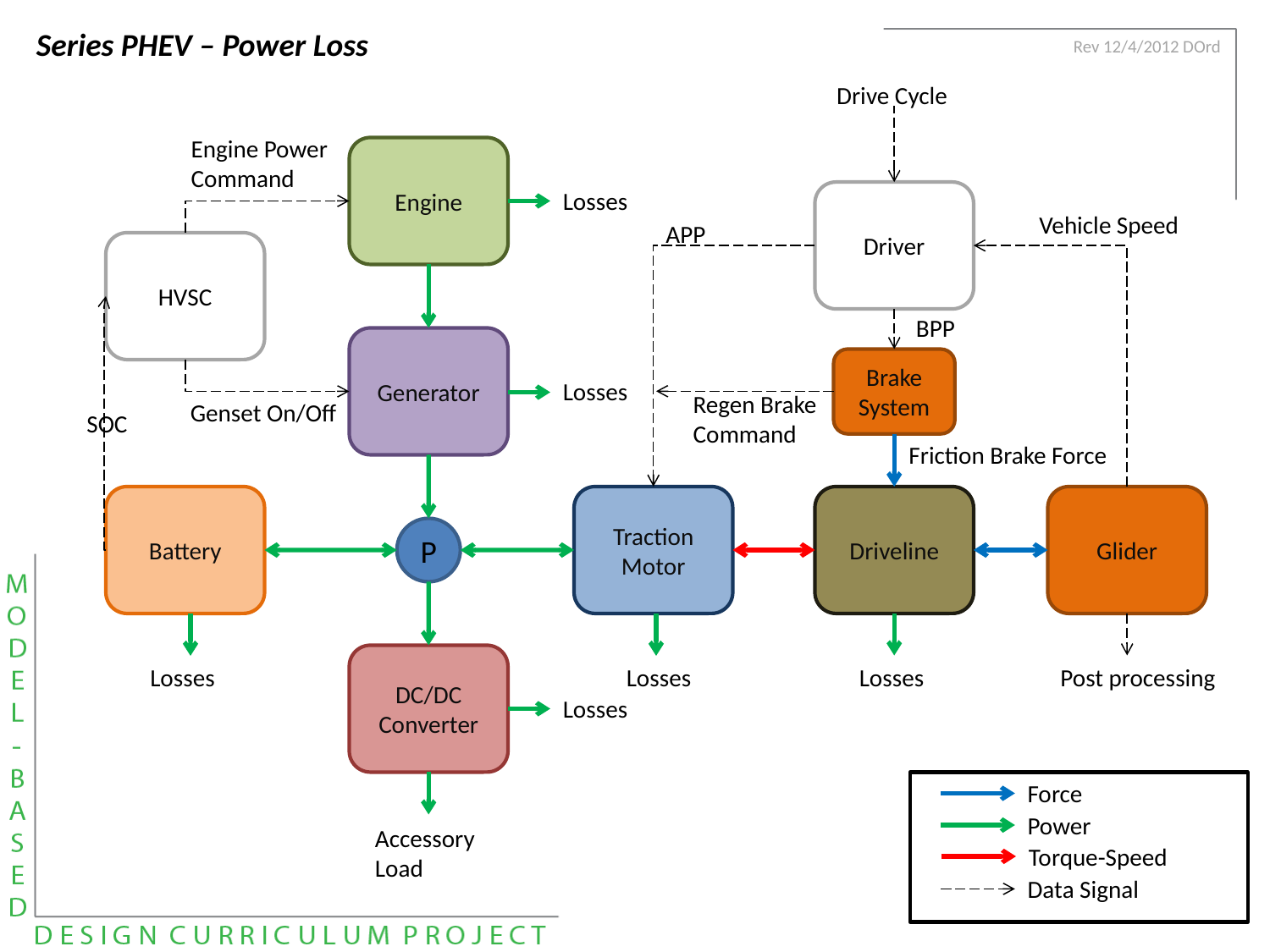

Series PHEV – Power Loss
Rev 12/4/2012 DOrd
Drive Cycle
Engine Power Command
Engine
Losses
Driver
Vehicle Speed
APP
HVSC
BPP
Generator
Brake
System
Losses
Regen Brake Command
Genset On/Off
SOC
Friction Brake Force
Battery
Traction
Motor
Driveline
Glider
P
DC/DC
Converter
Losses
Losses
Losses
Post processing
Losses

Force
Power
Accessory Load
Torque-Speed
Data Signal